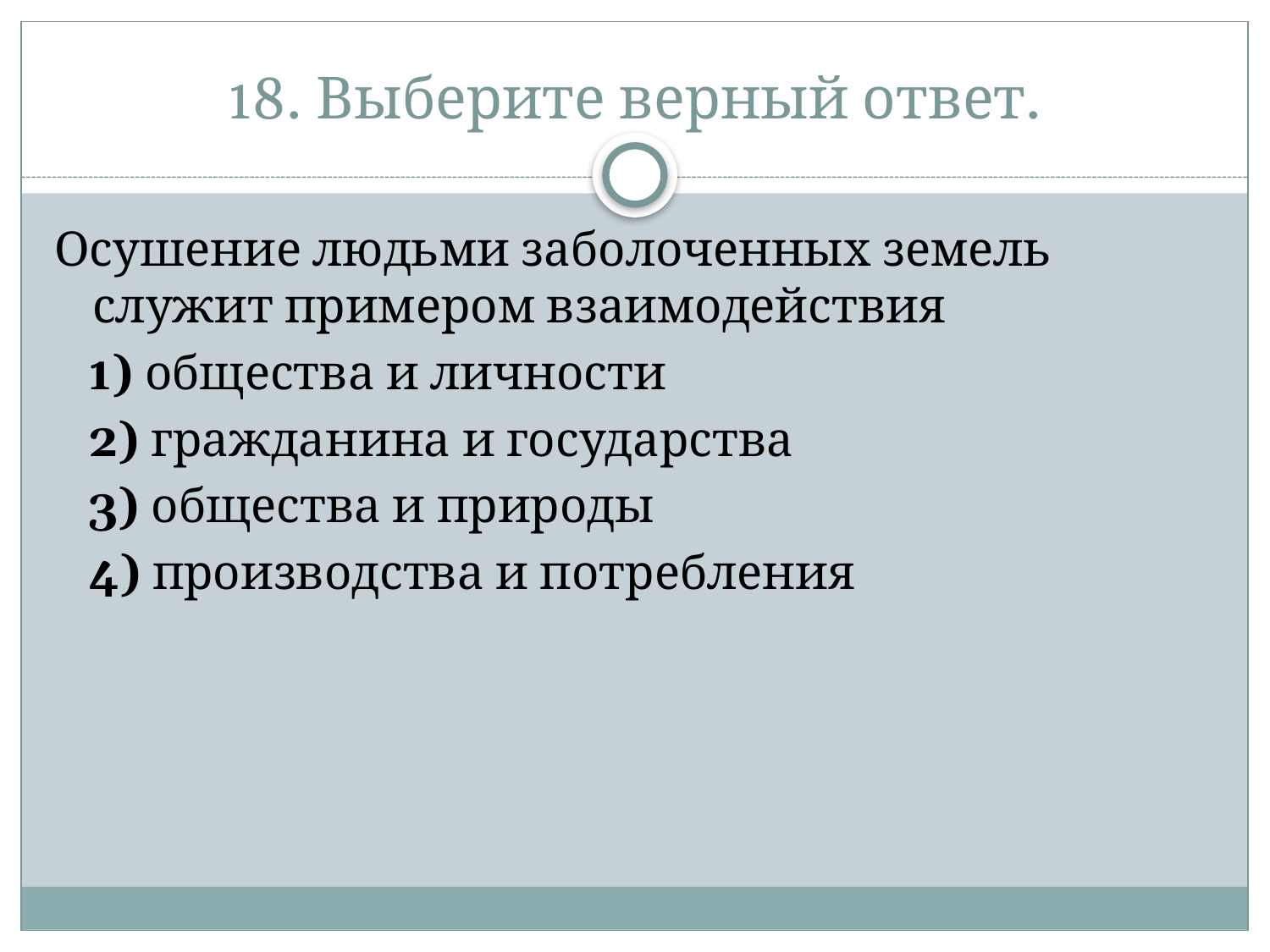

# 18. Выберите верный ответ.
Осушение людьми заболоченных земель служит примером взаимодействия
   1) общества и личности
   2) гражданина и государства
   3) общества и природы
   4) производства и потребления